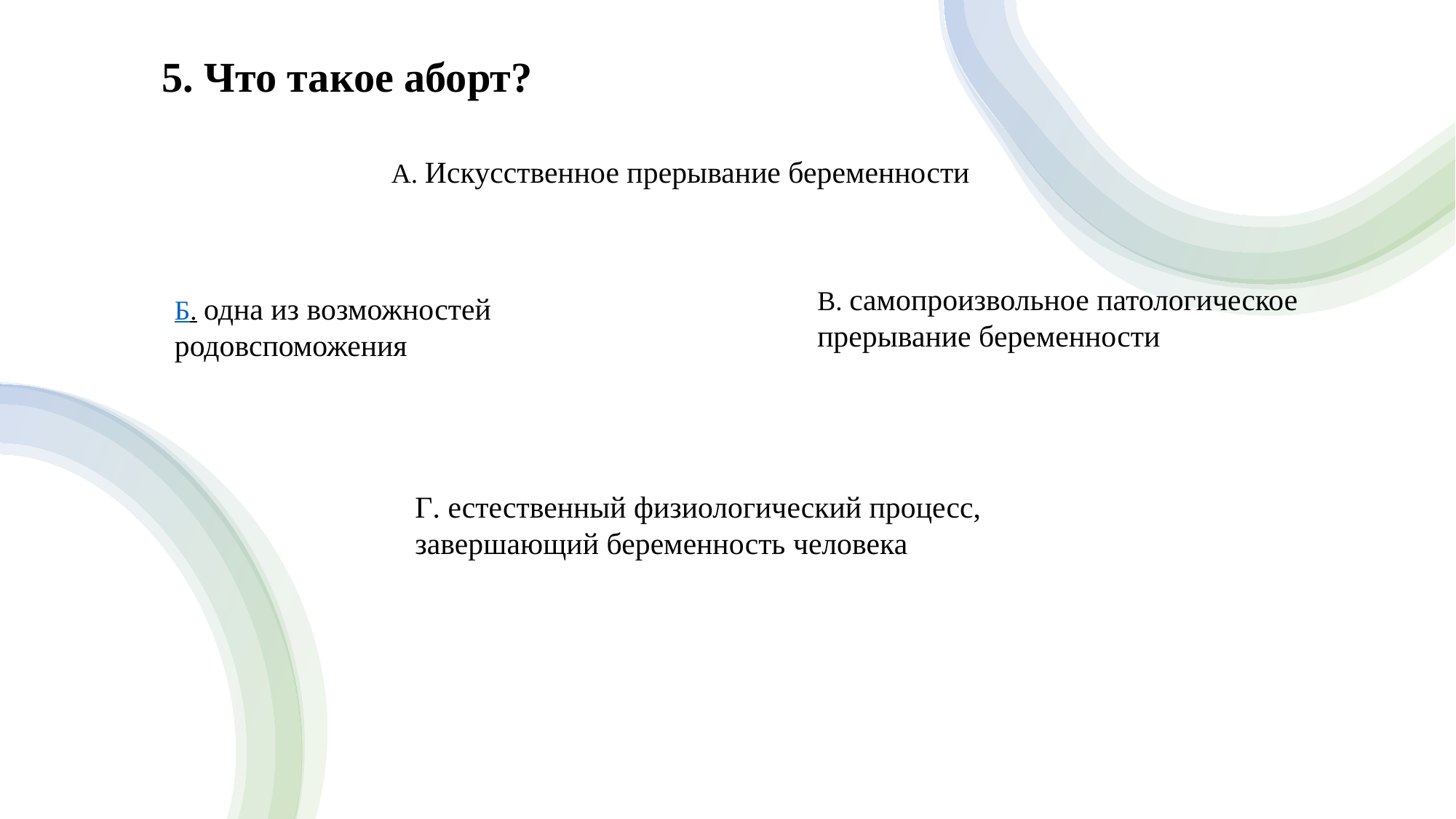

5. Что такое аборт?
А. Искусственное прерывание беременности
В. самопроизвольное патологическое прерывание беременности
Б. одна из возможностей родовспоможения

Г. естественный физиологический процесс, завершающий беременность человека